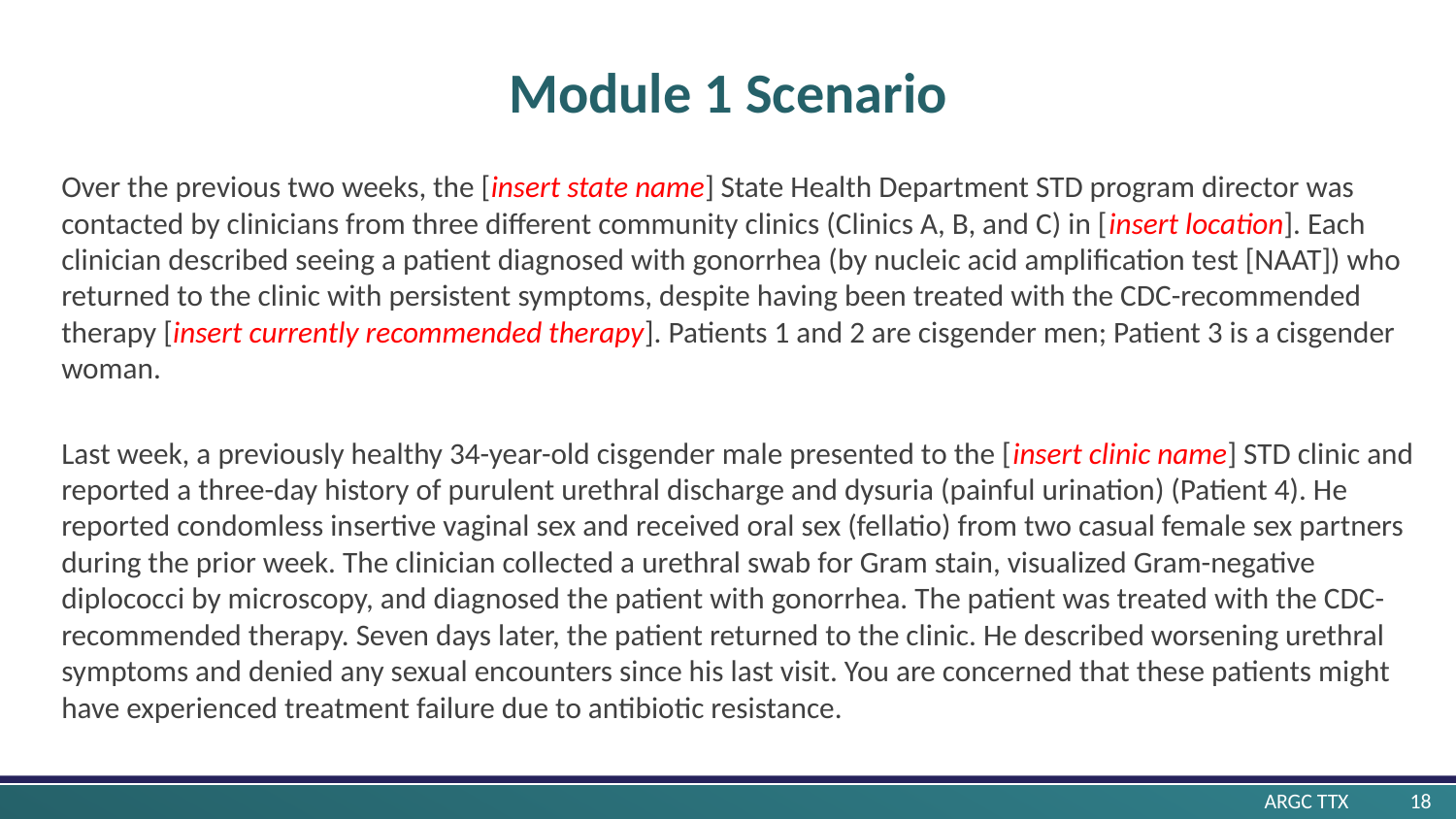

# Module 1 Scenario
Over the previous two weeks, the [insert state name] State Health Department STD program director was contacted by clinicians from three different community clinics (Clinics A, B, and C) in [insert location]. Each clinician described seeing a patient diagnosed with gonorrhea (by nucleic acid amplification test [NAAT]) who returned to the clinic with persistent symptoms, despite having been treated with the CDC-recommended therapy [insert currently recommended therapy]. Patients 1 and 2 are cisgender men; Patient 3 is a cisgender woman.

Last week, a previously healthy 34-year-old cisgender male presented to the [insert clinic name] STD clinic and reported a three-day history of purulent urethral discharge and dysuria (painful urination) (Patient 4). He reported condomless insertive vaginal sex and received oral sex (fellatio) from two casual female sex partners during the prior week. The clinician collected a urethral swab for Gram stain, visualized Gram-negative diplococci by microscopy, and diagnosed the patient with gonorrhea. The patient was treated with the CDC-recommended therapy. Seven days later, the patient returned to the clinic. He described worsening urethral symptoms and denied any sexual encounters since his last visit. You are concerned that these patients might have experienced treatment failure due to antibiotic resistance.
ARGC TTX 	18